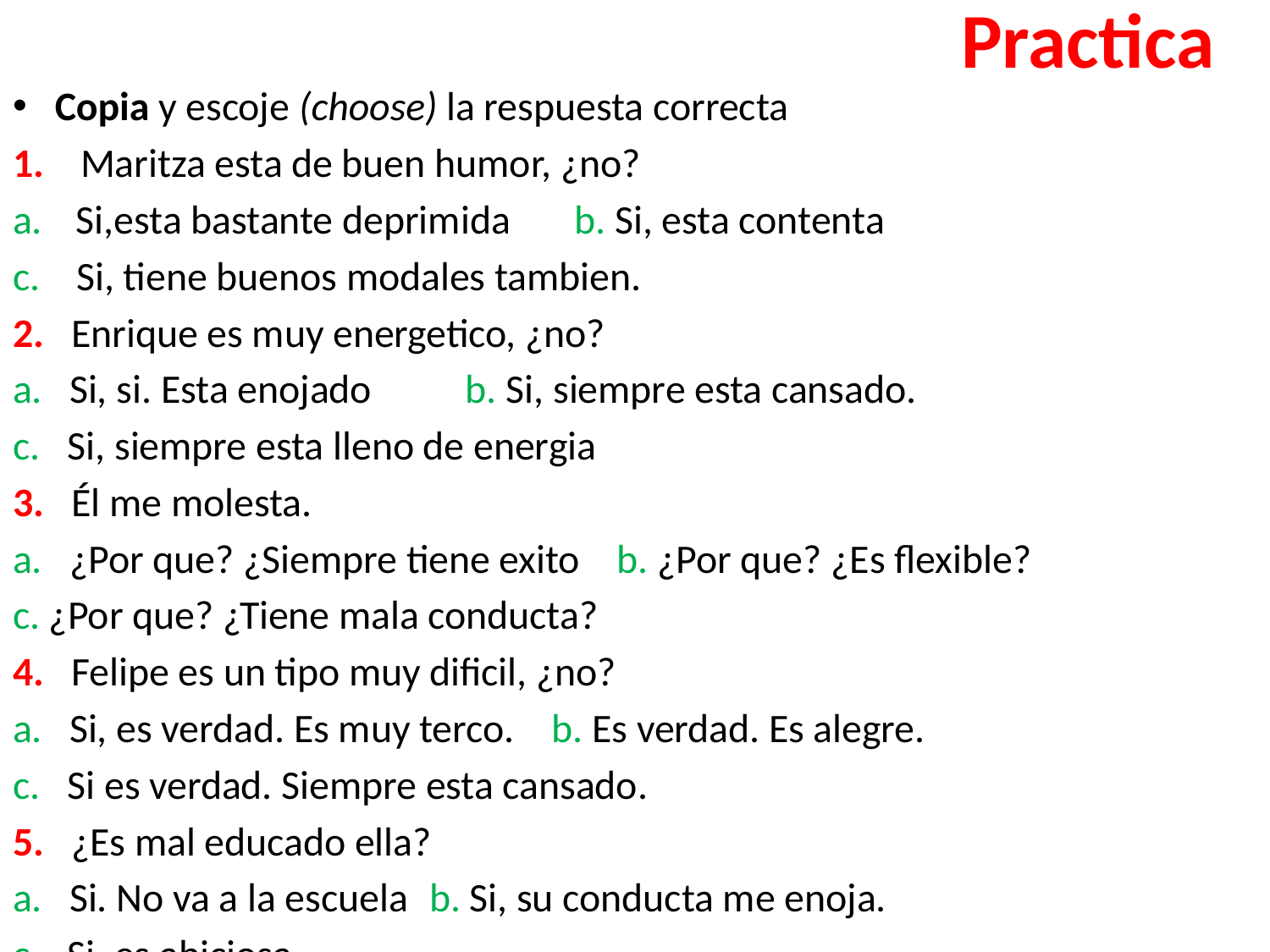

# Practica
Copia y escoje (choose) la respuesta correcta
1.    Maritza esta de buen humor, ¿no?
Si,esta bastante deprimida       b. Si, esta contenta
c.    Si, tiene buenos modales tambien.
2.   Enrique es muy energetico, ¿no?
a.   Si, si. Esta enojado	    b. Si, siempre esta cansado.
c.   Si, siempre esta lleno de energia
3.   Él me molesta.
a.   ¿Por que? ¿Siempre tiene exito    b. ¿Por que? ¿Es flexible?
c. ¿Por que? ¿Tiene mala conducta?
4.   Felipe es un tipo muy dificil, ¿no?
a.   Si, es verdad. Es muy terco.	  b. Es verdad. Es alegre.
c.   Si es verdad. Siempre esta cansado.
5.   ¿Es mal educado ella?
a.   Si. No va a la escuela	b. Si, su conducta me enoja.
c.   Si, es abiciosa.